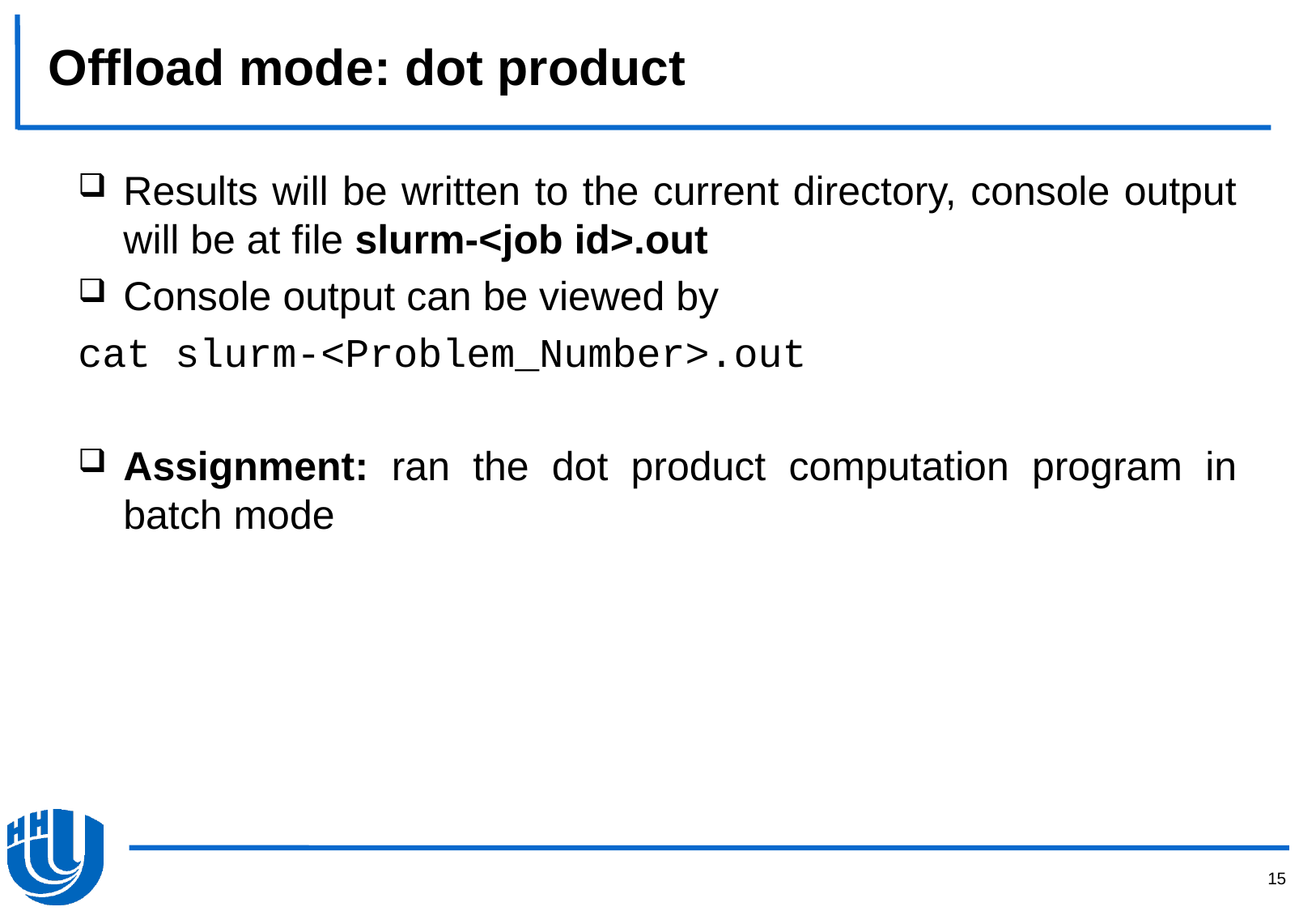

# Offload mode: dot product
Results will be written to the current directory, console output will be at file slurm-<job id>.out
Console output can be viewed by
cat slurm-<Problem_Number>.out

Assignment: ran the dot product computation program in batch mode
15